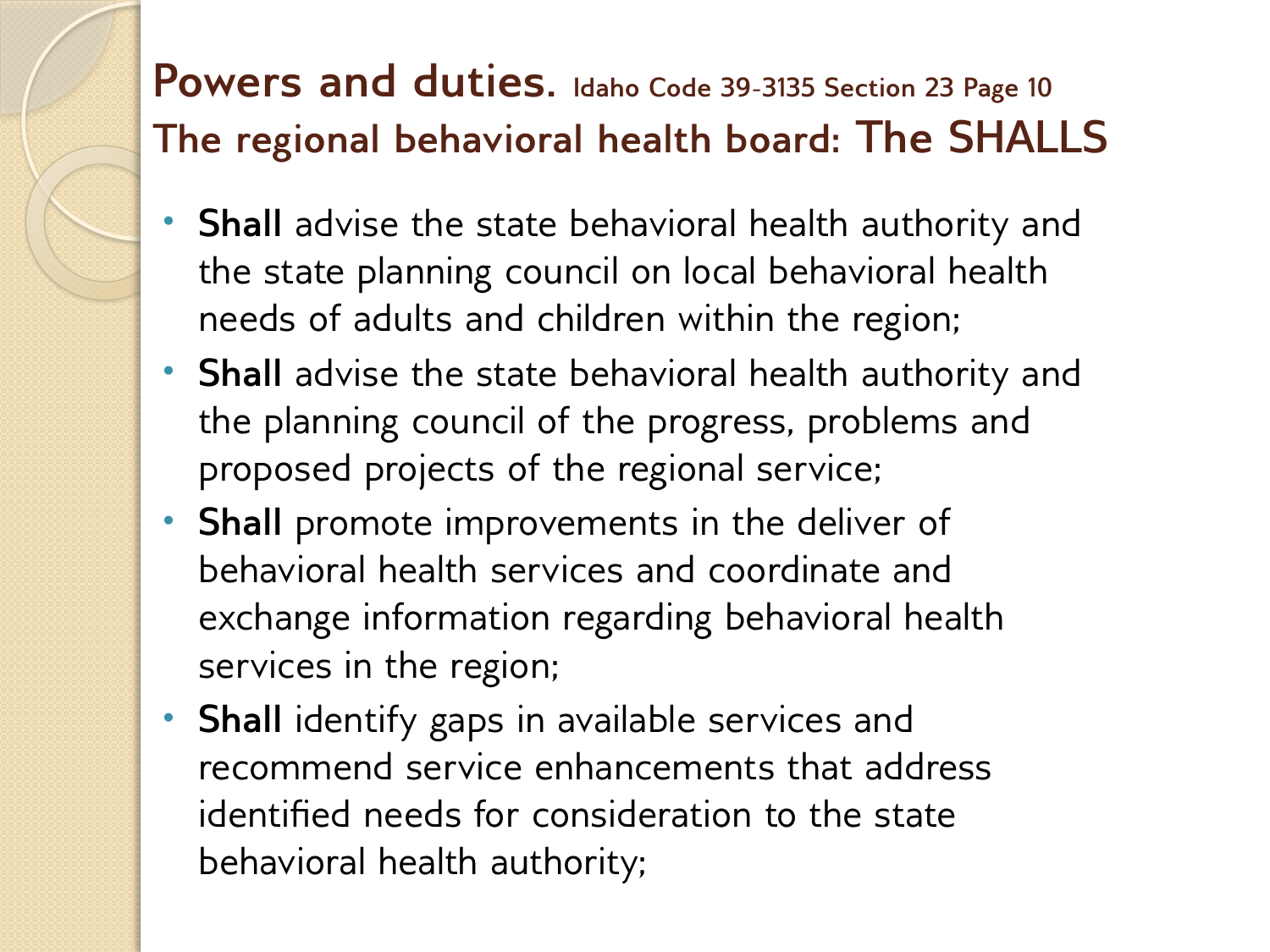

# Powers and duties. Idaho Code 39-3135 Section 23 Page 10 The regional behavioral health board: The SHALLS
Shall advise the state behavioral health authority and the state planning council on local behavioral health needs of adults and children within the region;
Shall advise the state behavioral health authority and the planning council of the progress, problems and proposed projects of the regional service;
Shall promote improvements in the deliver of behavioral health services and coordinate and exchange information regarding behavioral health services in the region;
Shall identify gaps in available services and recommend service enhancements that address identified needs for consideration to the state behavioral health authority;